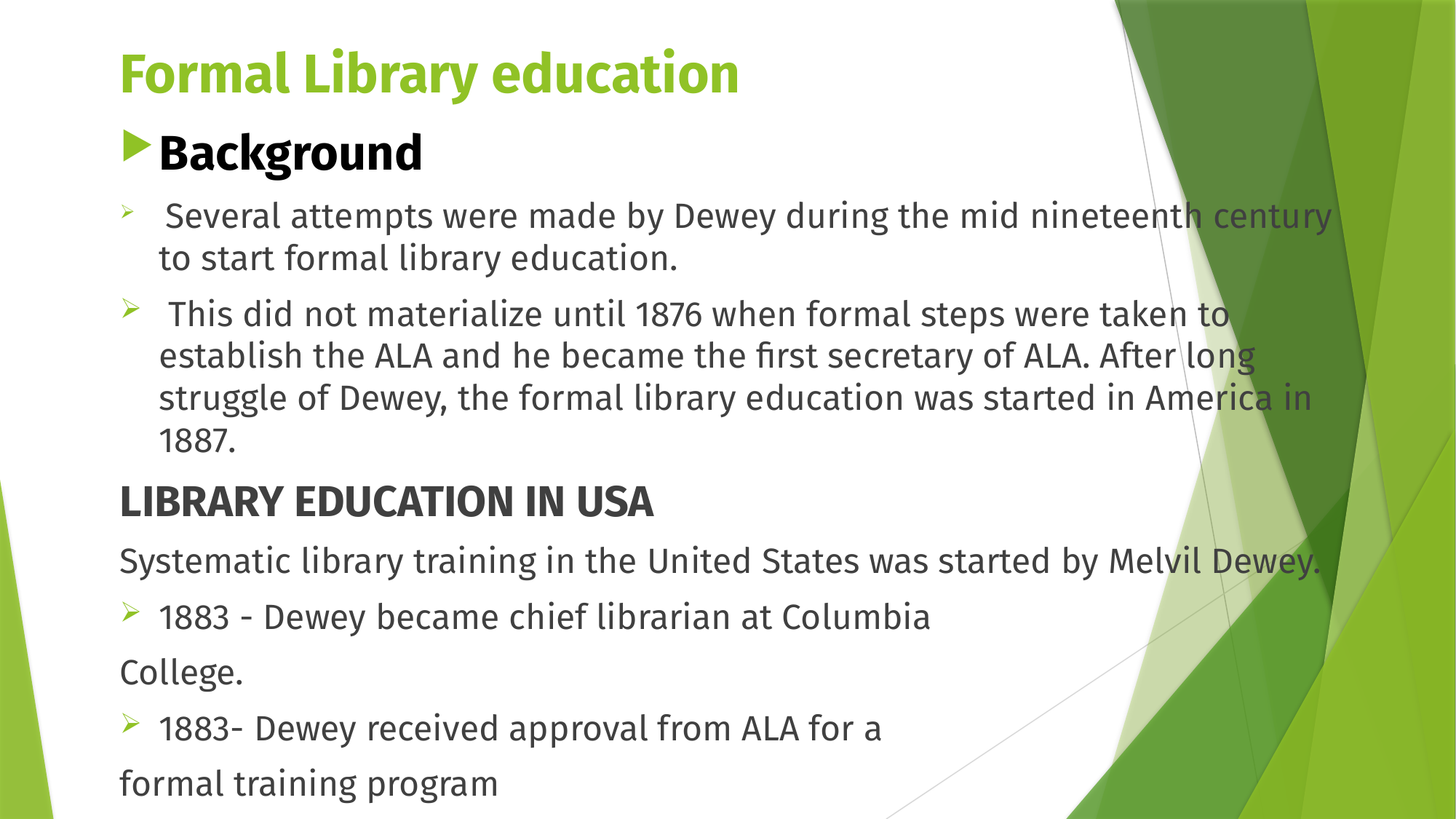

# Formal Library education
Background
 Several attempts were made by Dewey during the mid nineteenth century to start formal library education.
 This did not materialize until 1876 when formal steps were taken to establish the ALA and he became the first secretary of ALA. After long struggle of Dewey, the formal library education was started in America in 1887.
LIBRARY EDUCATION IN USA
Systematic library training in the United States was started by Melvil Dewey.
1883 - Dewey became chief librarian at Columbia
College.
1883- Dewey received approval from ALA for a
formal training program